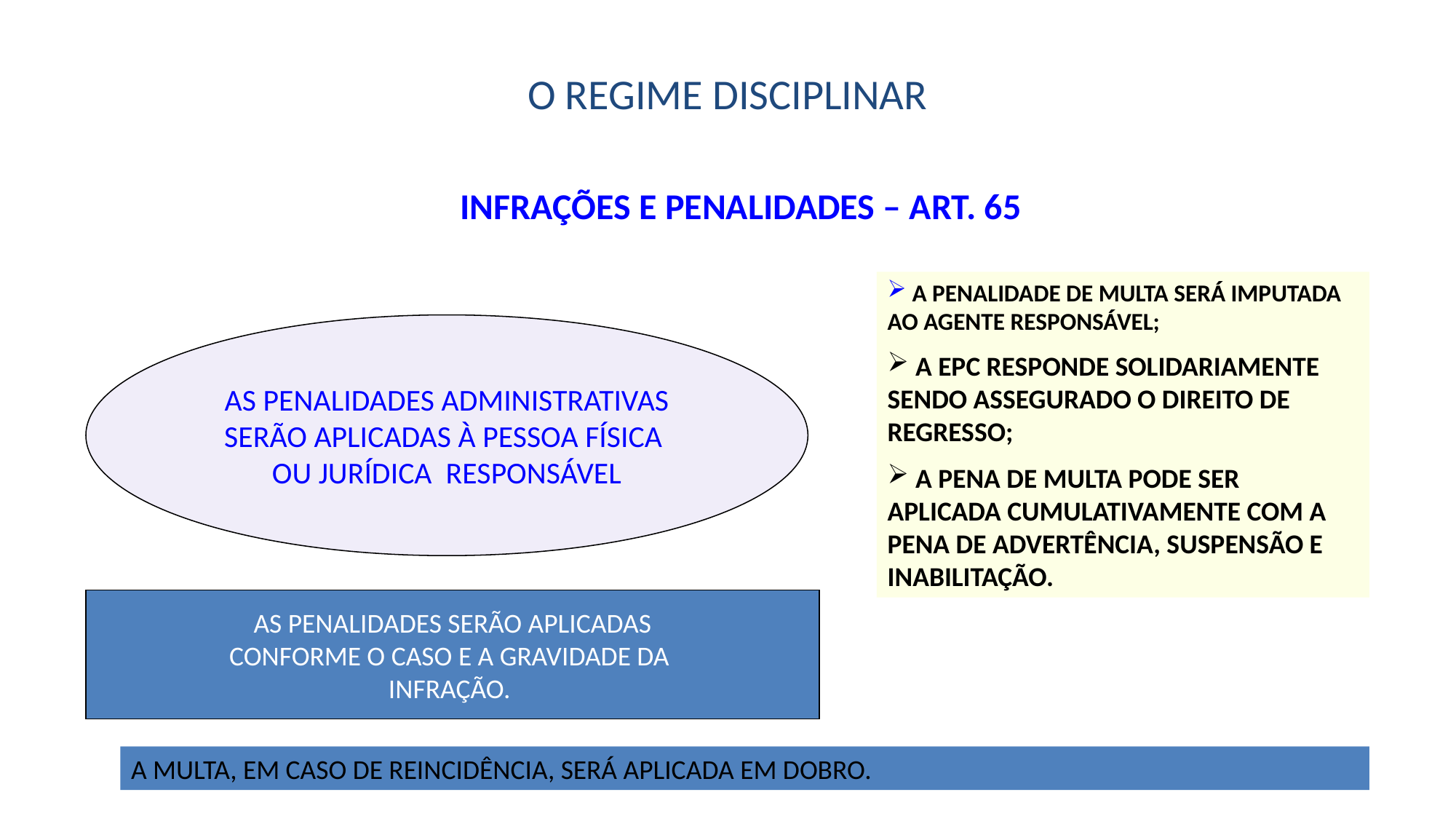

# O REGIME DISCIPLINAR
INFRAÇÕES E PENALIDADES – ART. 65

 A PENALIDADE DE MULTA SERÁ IMPUTADA AO AGENTE RESPONSÁVEL;
 A EPC RESPONDE SOLIDARIAMENTE SENDO ASSEGURADO O DIREITO DE REGRESSO;
 A PENA DE MULTA PODE SER APLICADA CUMULATIVAMENTE COM A PENA DE ADVERTÊNCIA, SUSPENSÃO E INABILITAÇÃO.
AS PENALIDADES ADMINISTRATIVAS
SERÃO APLICADAS À PESSOA FÍSICA
OU JURÍDICA  RESPONSÁVEL
AS PENALIDADES SERÃO APLICADAS
CONFORME O CASO E A GRAVIDADE DA
INFRAÇÃO.
A MULTA, EM CASO DE REINCIDÊNCIA, SERÁ APLICADA EM DOBRO.